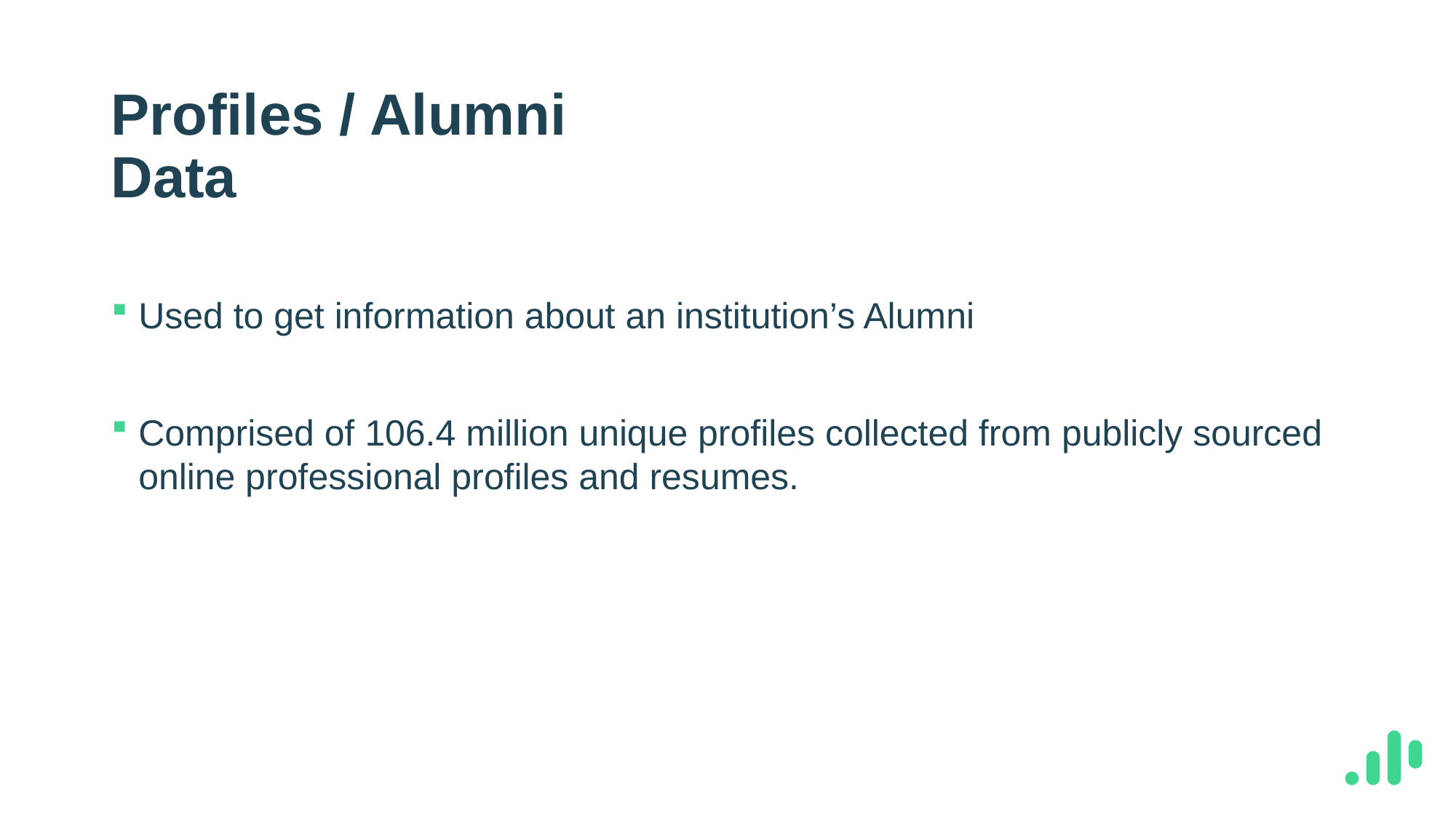

# Profiles / Alumni Data
Used to get information about an institution’s Alumni

Comprised of 106.4 million unique profiles collected from publicly sourced online professional profiles and resumes.